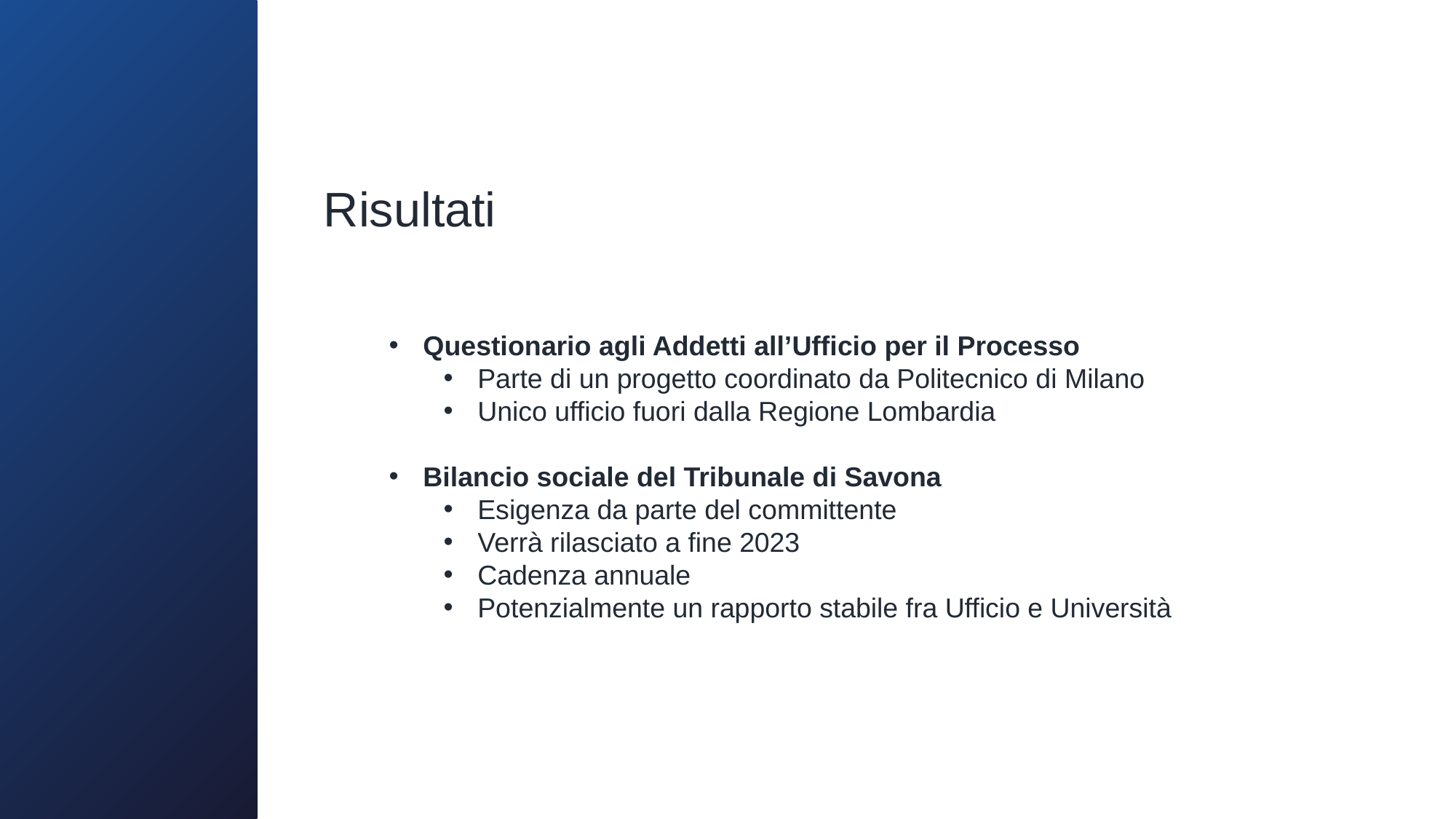

Risultati
Questionario agli Addetti all’Ufficio per il Processo
Parte di un progetto coordinato da Politecnico di Milano
Unico ufficio fuori dalla Regione Lombardia

Bilancio sociale del Tribunale di Savona
Esigenza da parte del committente
Verrà rilasciato a fine 2023
Cadenza annuale
Potenzialmente un rapporto stabile fra Ufficio e Università